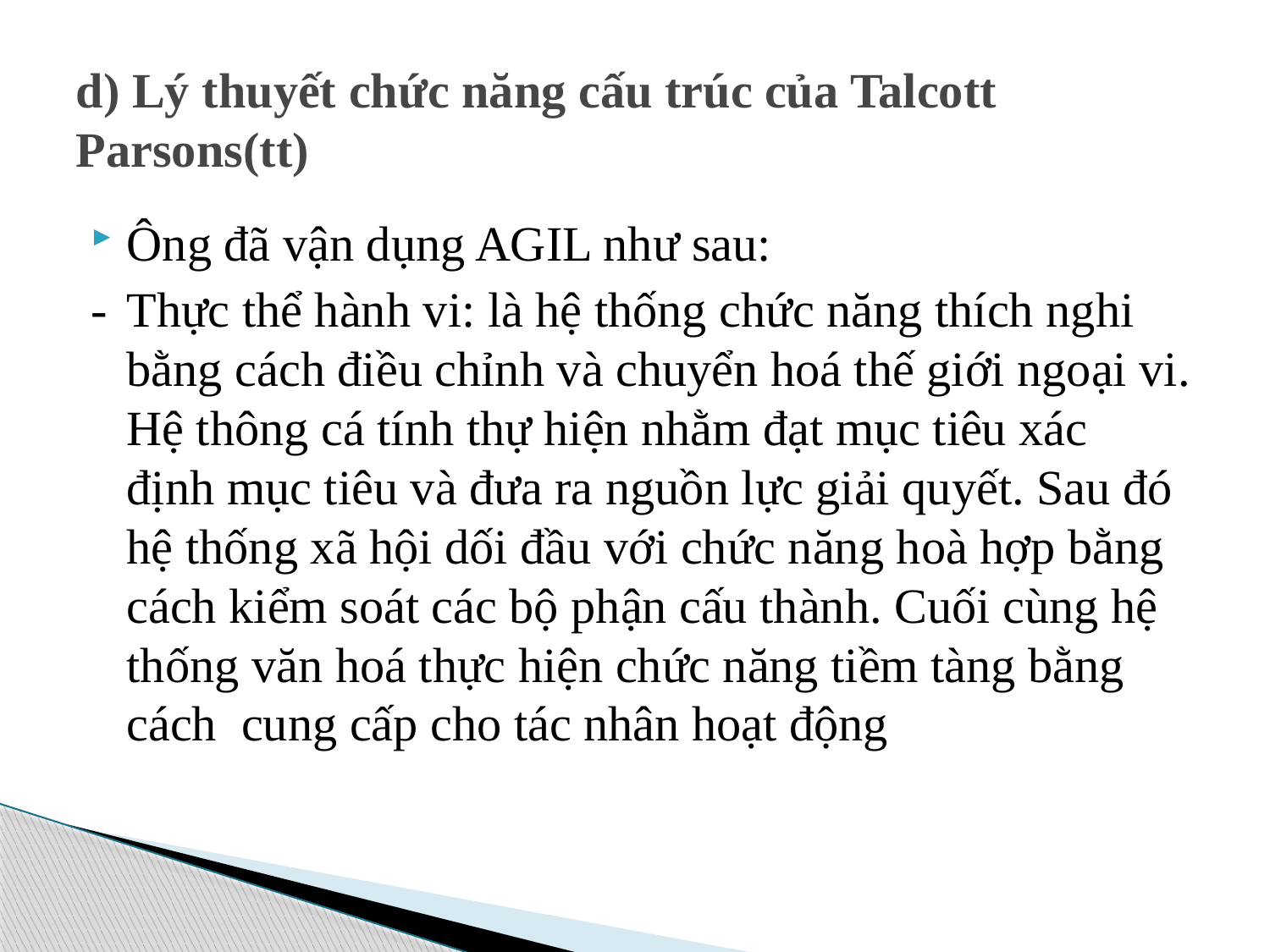

# d) Lý thuyết chức năng cấu trúc của Talcott Parsons(tt)
Ông đã vận dụng AGIL như sau:
-	Thực thể hành vi: là hệ thống chức năng thích nghi bằng cách điều chỉnh và chuyển hoá thế giới ngoại vi. Hệ thông cá tính thự hiện nhằm đạt mục tiêu xác  định mục tiêu và đưa ra nguồn lực giải quyết. Sau đó hệ thống xã hội dối đầu với chức năng hoà hợp bằng cách kiểm soát các bộ phận cấu thành. Cuối cùng hệ thống văn hoá thực hiện chức năng tiềm tàng bằng cách  cung cấp cho tác nhân hoạt động